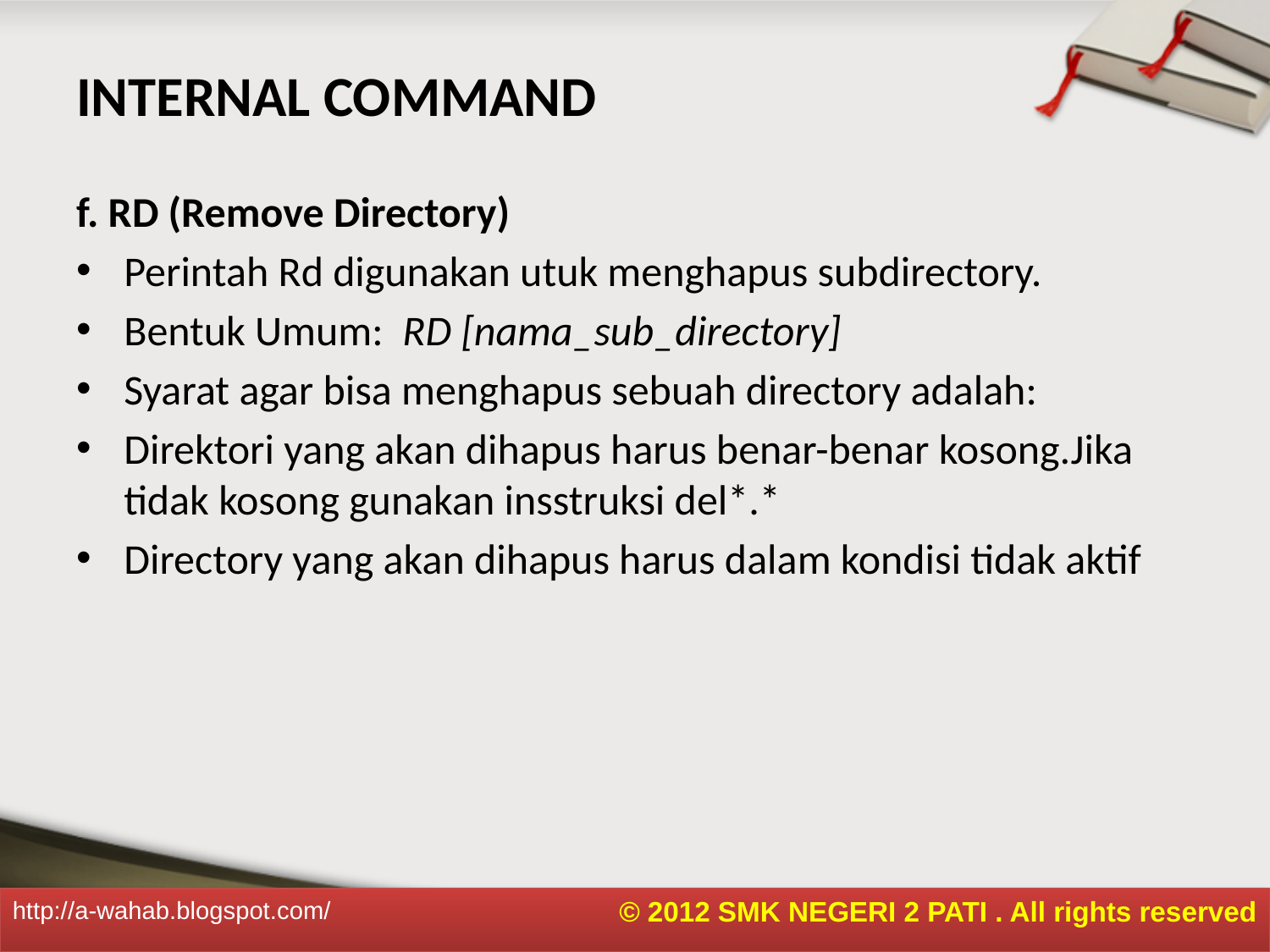

# INTERNAL COMMAND
f. RD (Remove Directory)
Perintah Rd digunakan utuk menghapus subdirectory.
Bentuk Umum:  RD [nama_sub_directory]
Syarat agar bisa menghapus sebuah directory adalah:
Direktori yang akan dihapus harus benar-benar kosong.Jika tidak kosong gunakan insstruksi del*.*
Directory yang akan dihapus harus dalam kondisi tidak aktif

© 2012 SMK NEGERI 2 PATI . All rights reserved

http://a-wahab.blogspot.com/